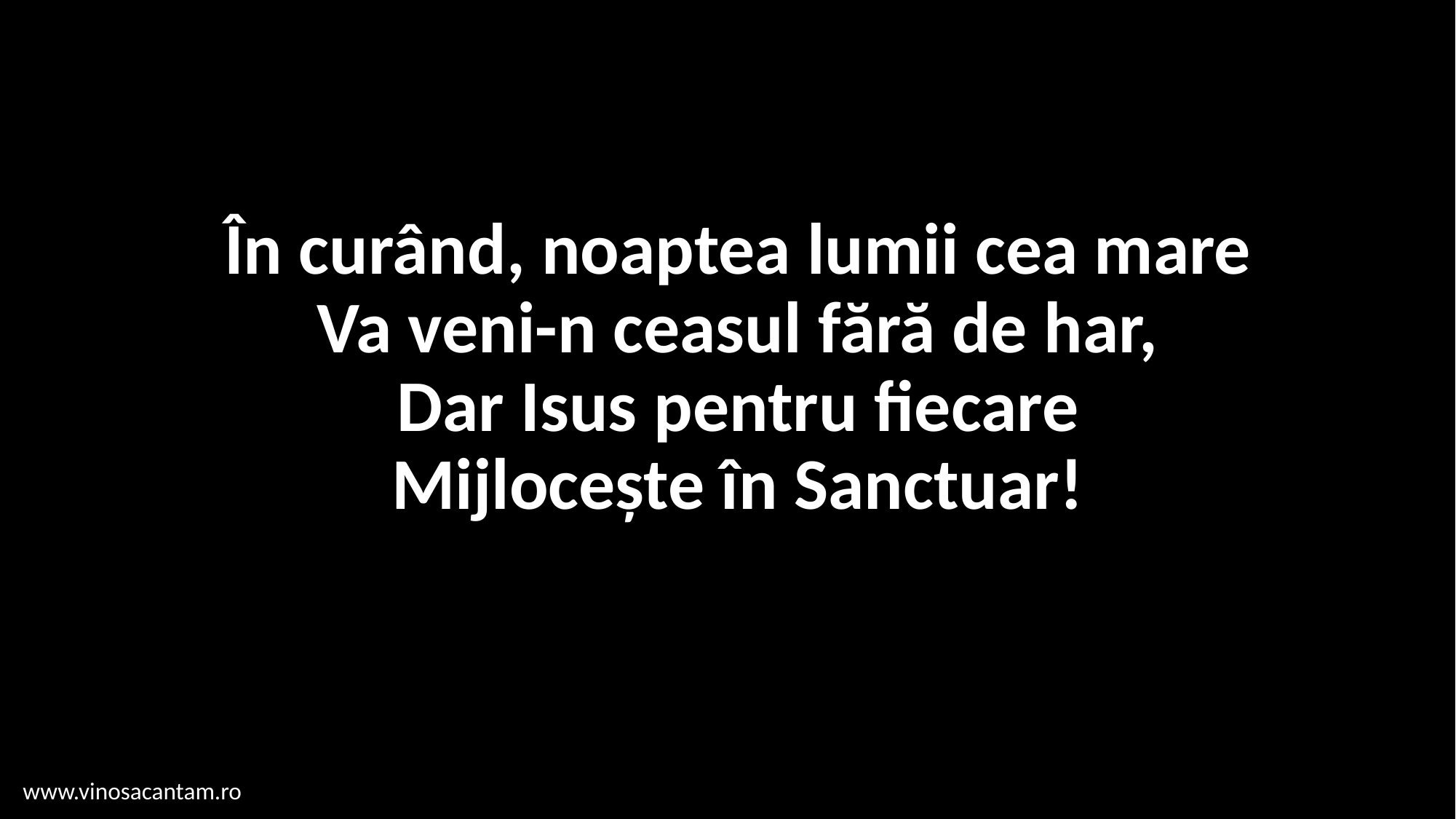

# În curând, noaptea lumii cea mare Va veni-n ceasul fără de har, Dar Isus pentru fiecare Mijlocește în Sanctuar!
www.vinosacantam.ro